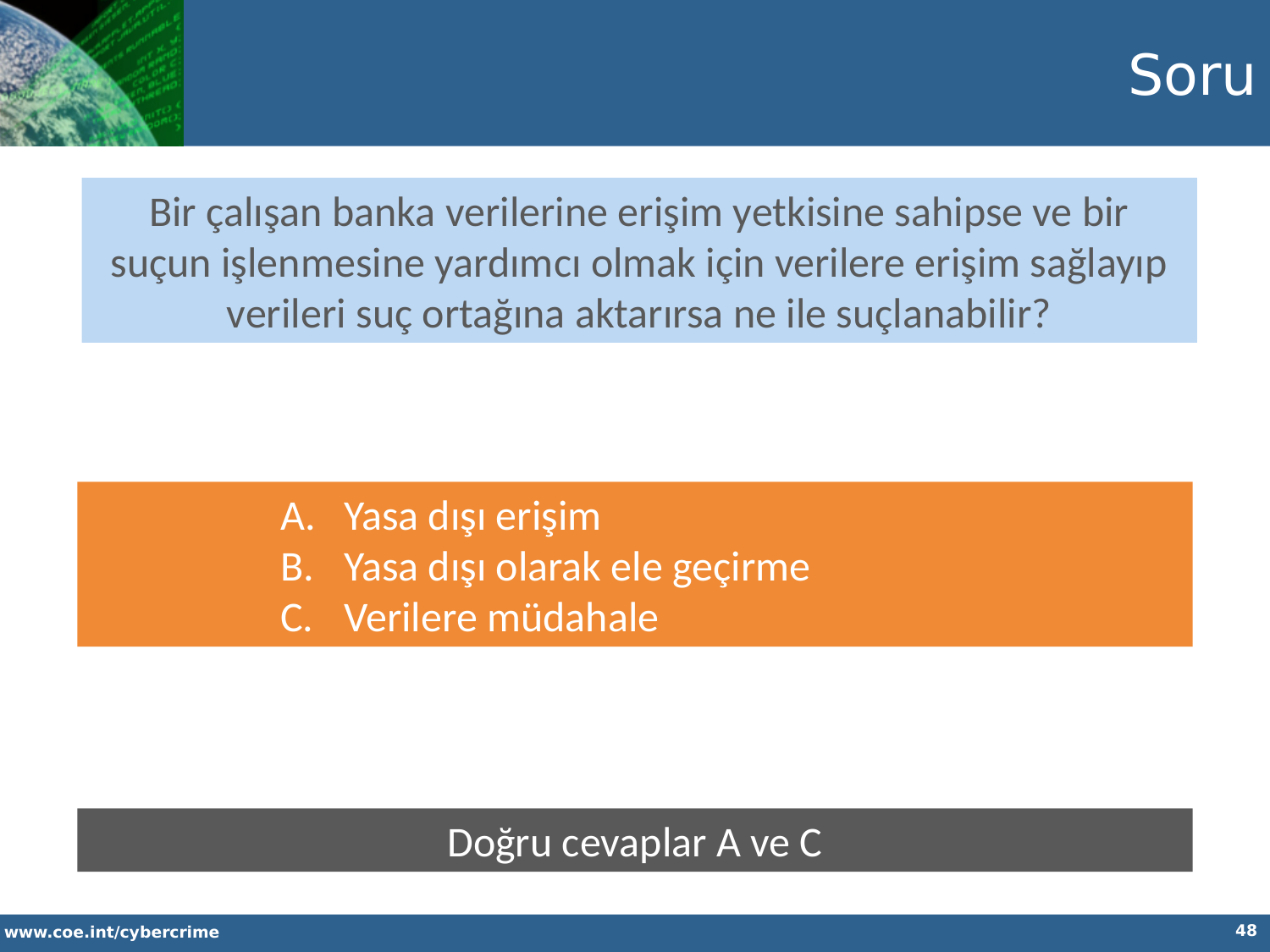

Soru
Bir çalışan banka verilerine erişim yetkisine sahipse ve bir suçun işlenmesine yardımcı olmak için verilere erişim sağlayıp verileri suç ortağına aktarırsa ne ile suçlanabilir?
Yasa dışı erişim
Yasa dışı olarak ele geçirme
Verilere müdahale
Doğru cevaplar A ve C